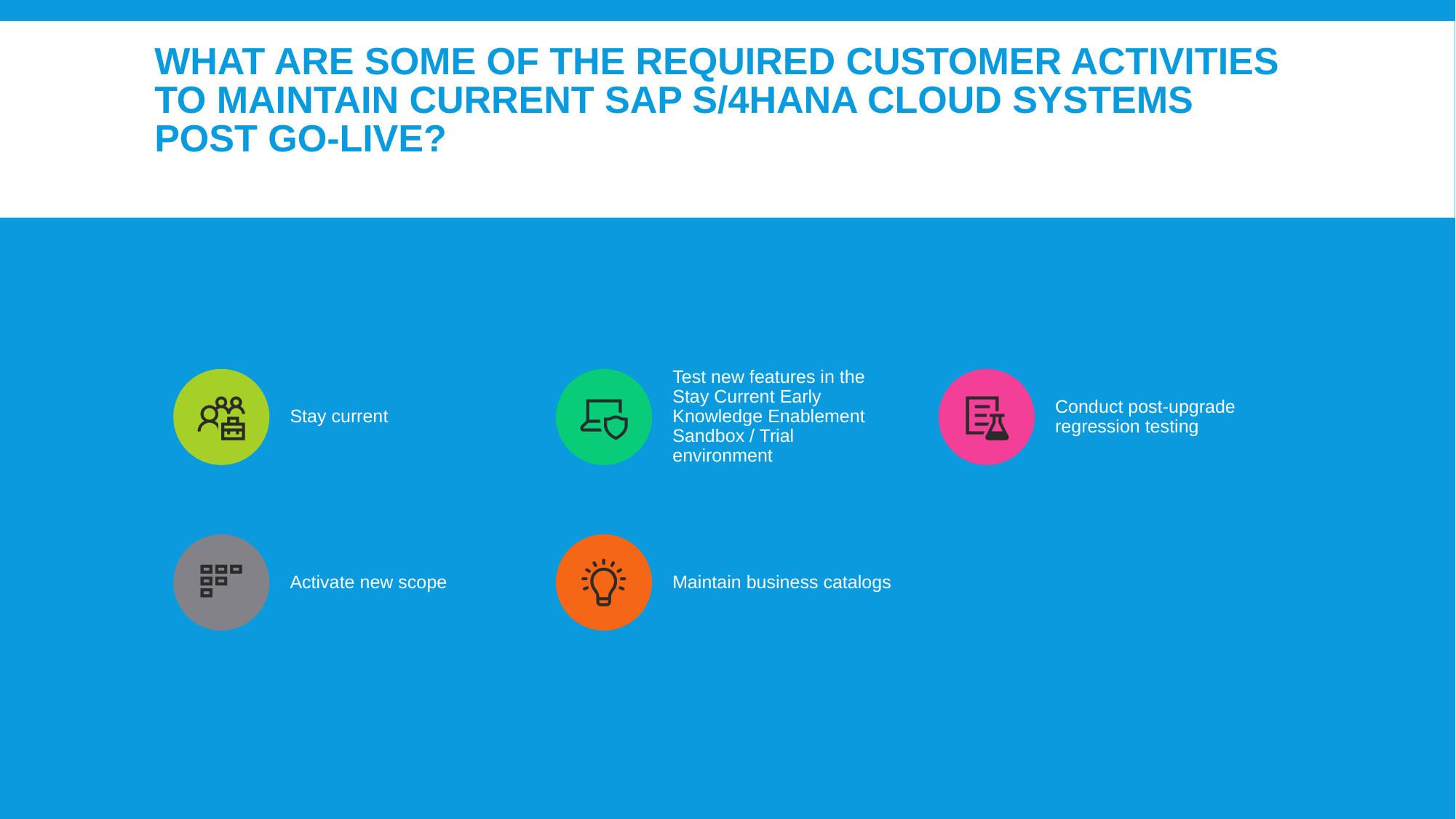

# What are some of the required customer activities to maintain current SAP S/4HANA Cloud systems post go-live?
Stay current
Test new features in the Stay Current Early Knowledge Enablement Sandbox / Trial environment
Conduct post-upgrade regression testing
Activate new scope
Maintain business catalogs